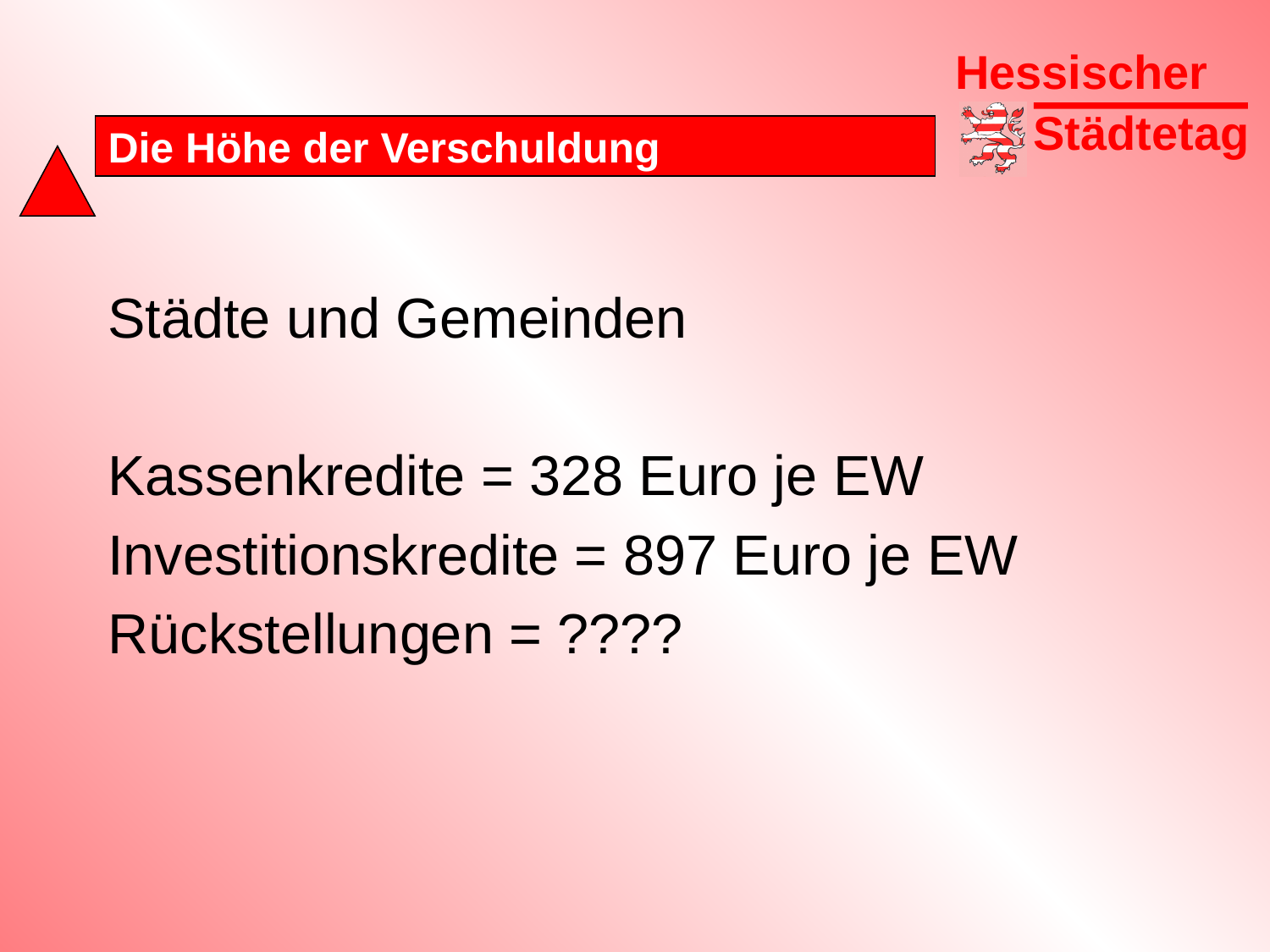

# Die Höhe der Verschuldung
Städte und Gemeinden

Kassenkredite = 328 Euro je EW
Investitionskredite = 897 Euro je EW
Rückstellungen = ????